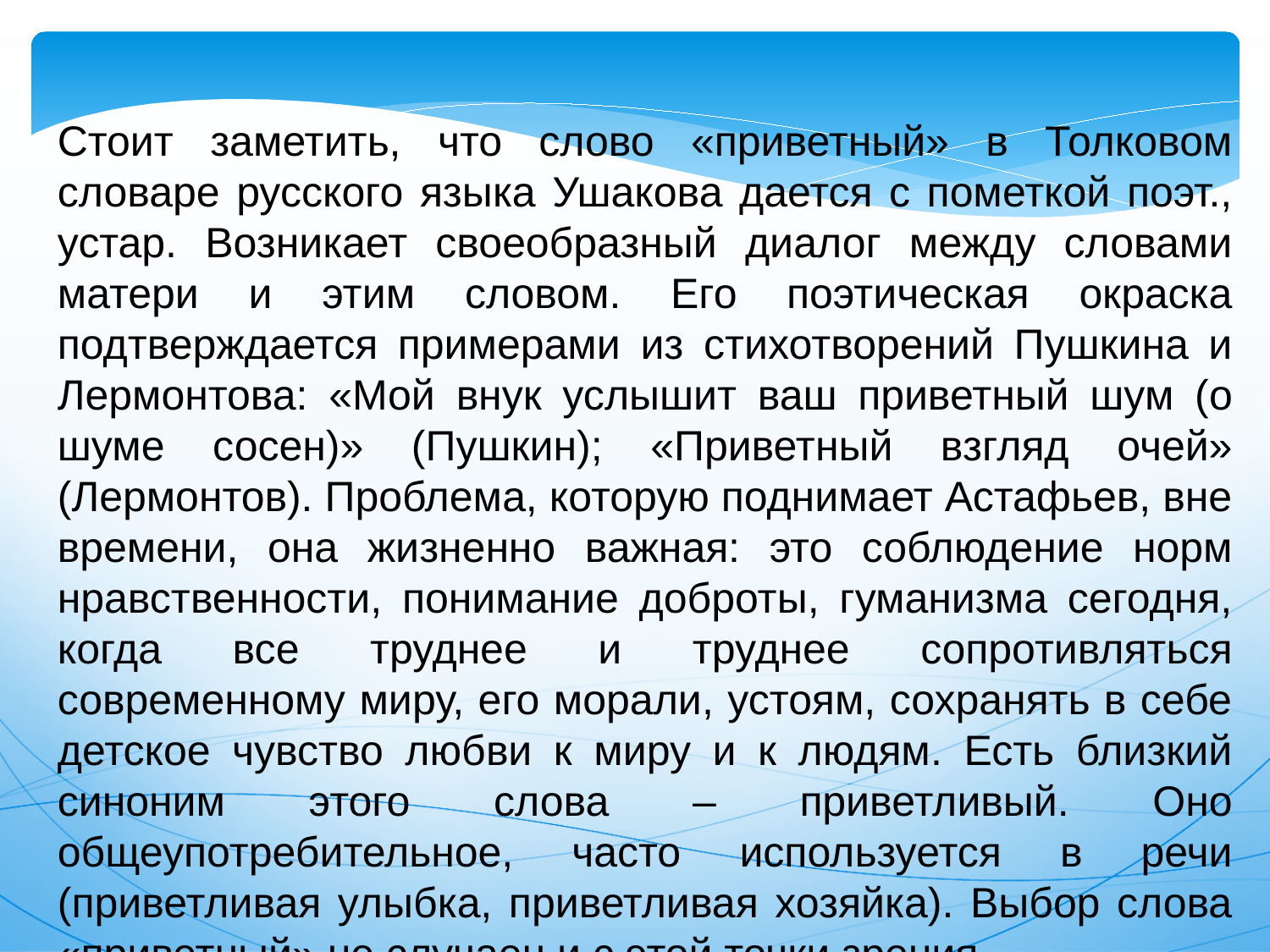

Стоит заметить, что слово «приветный» в Толковом словаре русского языка Ушакова дается с пометкой поэт., устар. Возникает своеобразный диалог между словами матери и этим словом. Его поэтическая окраска подтверждается примерами из стихотворений Пушкина и Лермонтова: «Мой внук услышит ваш приветный шум (о шуме сосен)» (Пушкин); «Приветный взгляд очей» (Лермонтов). Проблема, которую поднимает Астафьев, вне времени, она жизненно важная: это соблюдение норм нравственности, понимание доброты, гуманизма сегодня, когда все труднее и труднее сопротивляться современному миру, его морали, устоям, сохранять в себе детское чувство любви к миру и к людям. Есть близкий синоним этого слова – приветливый. Оно общеупотребительное, часто используется в речи (приветливая улыбка, приветливая хозяйка). Выбор слова «приветный» не случаен и с этой точки зрения.